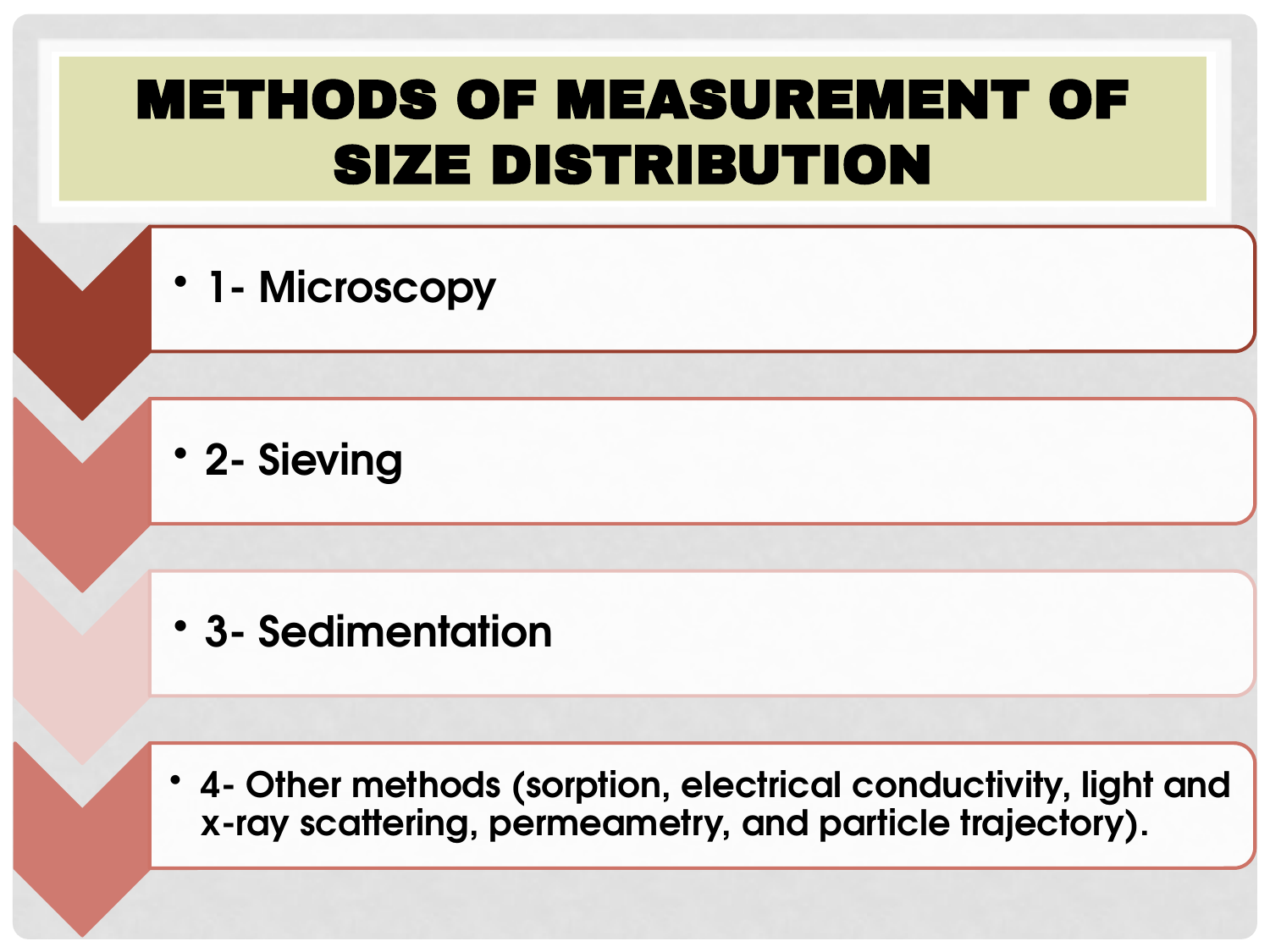

# Methods of Measurement of Size Distribution

1- Microscopy

2- Sieving

3- Sedimentation

4- Other methods (sorption, electrical conductivity, light and x-ray scattering, permeametry, and particle trajectory).